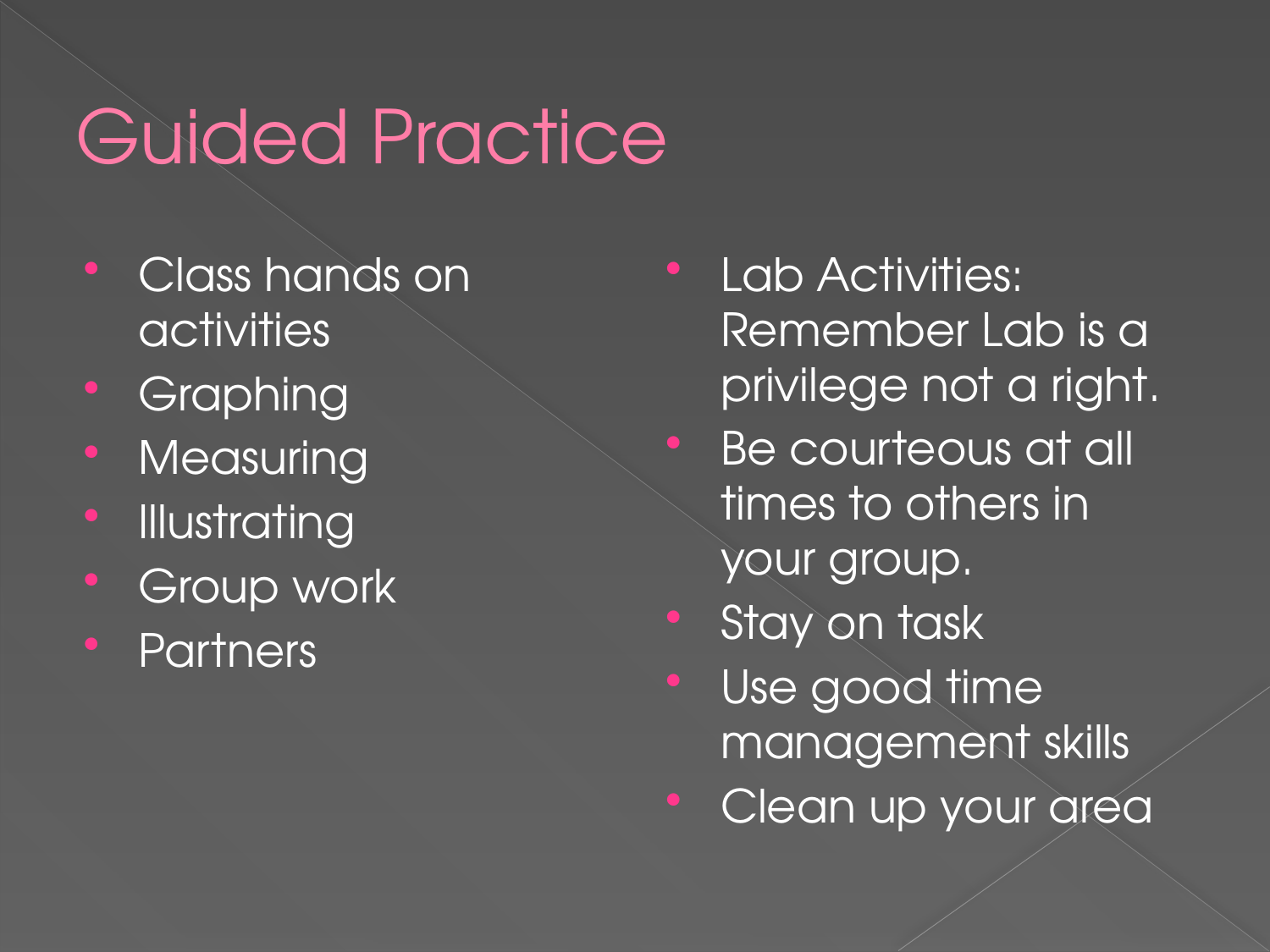

# Guided Practice
Class hands on activities
Graphing
Measuring
Illustrating
Group work
Partners

Lab Activities: Remember Lab is a privilege not a right.
Be courteous at all times to others in your group.
Stay on task
Use good time management skills
Clean up your area